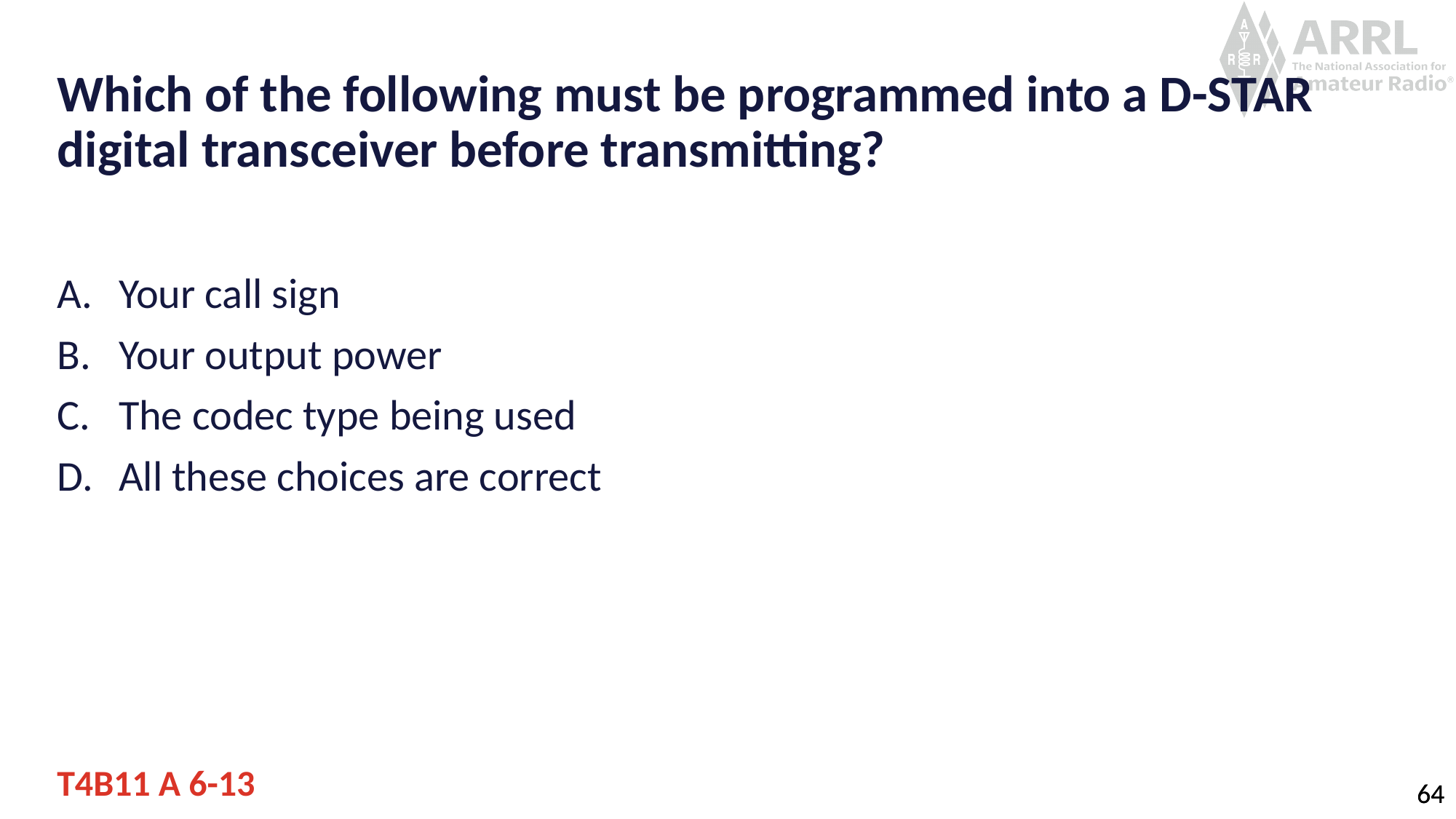

# Which of the following must be programmed into a D-STAR digital transceiver before transmitting?
Your call sign
Your output power
The codec type being used
All these choices are correct
T4B11 A 6-13